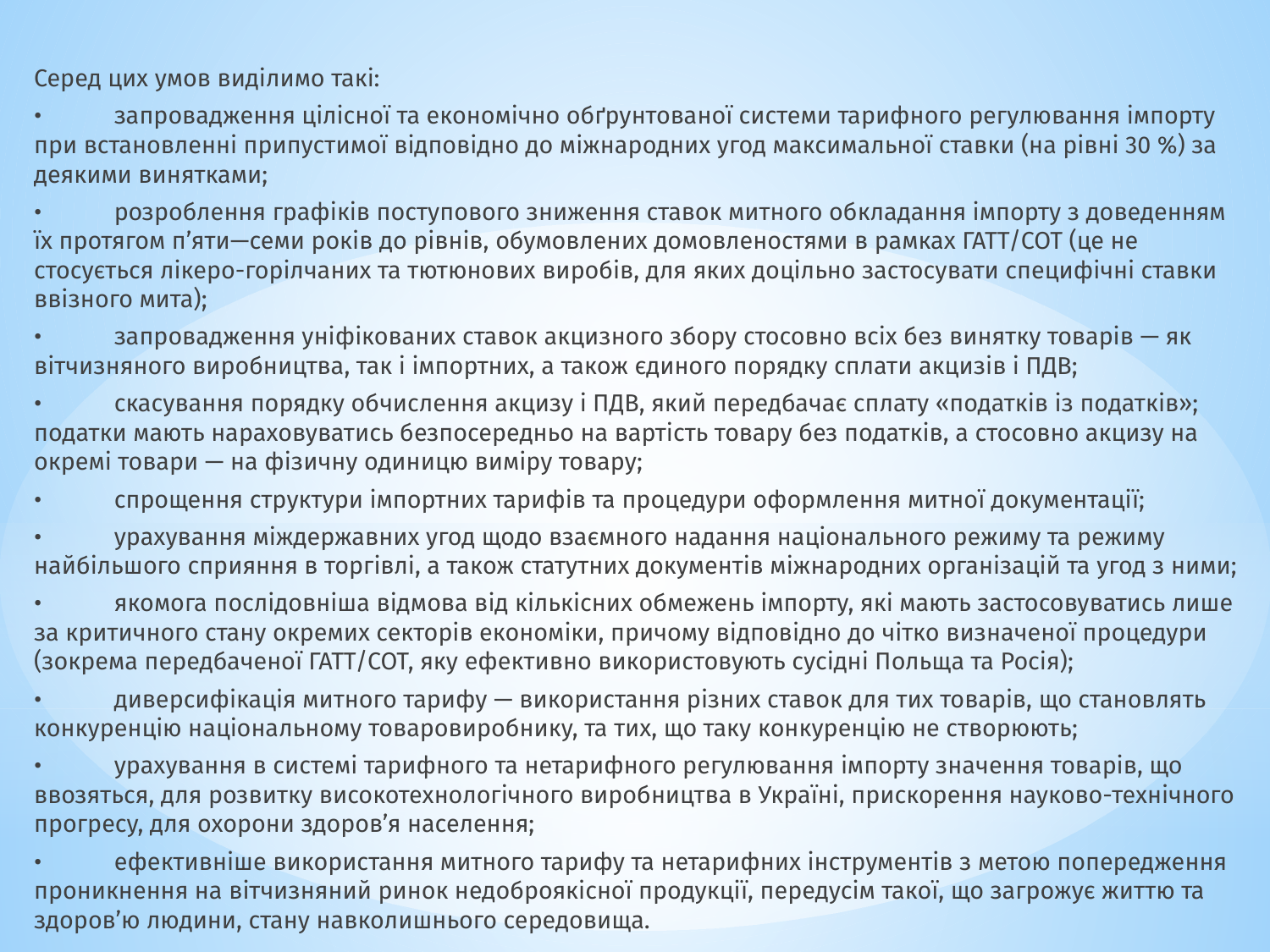

Серед цих умов виділимо такі:
•	запровадження цілісної та економічно обґрунтованої системи тарифного регулювання імпорту при встановленні припустимої відповідно до міжнародних угод максимальної ставки (на рівні 30 %) за деякими винятками;
•	розроблення графіків поступового зниження ставок митного обкладання імпорту з доведенням їх протягом п’яти—семи років до рівнів, обумовлених домовленостями в рамках ГАТТ/СОТ (це не стосується лікеро-горілчаних та тютюнових виробів, для яких доцільно застосувати специфічні ставки ввізного мита);
•	запровадження уніфікованих ставок акцизного збору стосовно всіх без винятку товарів — як вітчизняного виробництва, так і імпортних, а також єдиного порядку сплати акцизів і ПДВ;
•	скасування порядку обчислення акцизу і ПДВ, який передбачає сплату «податків із податків»; податки мають нараховуватись безпосередньо на вартість товару без податків, а стосовно акцизу на окремі товари — на фізичну одиницю виміру товару;
•	спрощення структури імпортних тарифів та процедури оформлення митної документації;
•	урахування міждержавних угод щодо взаємного надання національного режиму та режиму найбільшого сприяння в торгівлі, а також статутних документів міжнародних організацій та угод з ними;
•	якомога послідовніша відмова від кількісних обмежень імпорту, які мають застосовуватись лише за критичного стану окремих секторів економіки, причому відповідно до чітко визначеної процедури (зокрема передбаченої ГАТТ/СОТ, яку ефективно використовують сусідні Польща та Росія);
•	диверсифікація митного тарифу — використання різних ставок для тих товарів, що становлять конкуренцію національному товаровиробнику, та тих, що таку конкуренцію не створюють;
•	урахування в системі тарифного та нетарифного регулювання імпорту значення товарів, що ввозяться, для розвитку високотехнологічного виробництва в Україні, прискорення науково-технічного прогресу, для охорони здоров’я населення;
•	ефективніше використання митного тарифу та нетарифних інструментів з метою попередження проникнення на вітчизняний ринок недоброякісної продукції, передусім такої, що загрожує життю та здоров’ю людини, стану навколишнього середовища.